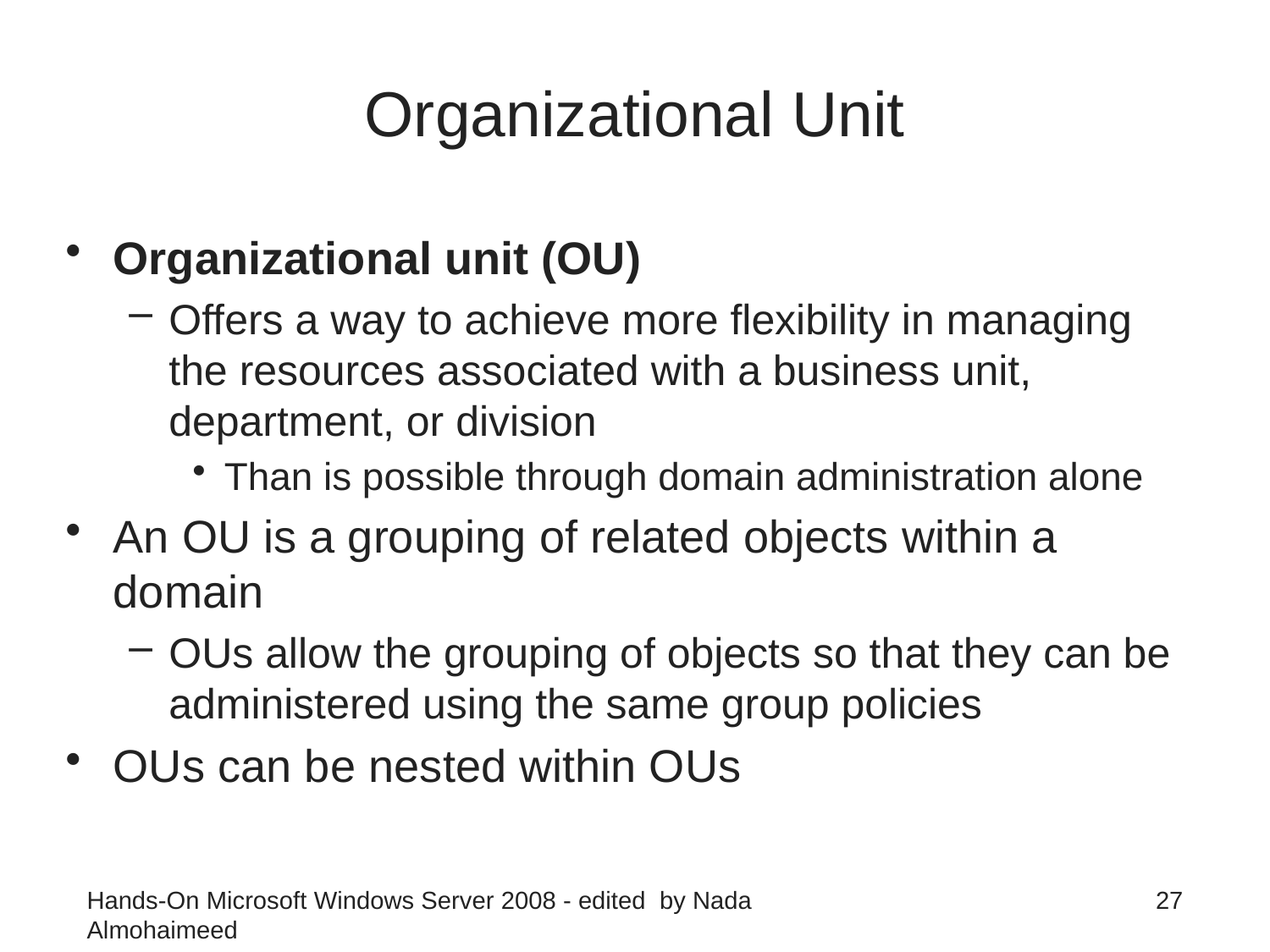

# Organizational Unit
Organizational unit (OU)
Offers a way to achieve more flexibility in managing the resources associated with a business unit, department, or division
Than is possible through domain administration alone
An OU is a grouping of related objects within a domain
OUs allow the grouping of objects so that they can be administered using the same group policies
OUs can be nested within OUs
Hands-On Microsoft Windows Server 2008 - edited  by Nada Almohaimeed
27